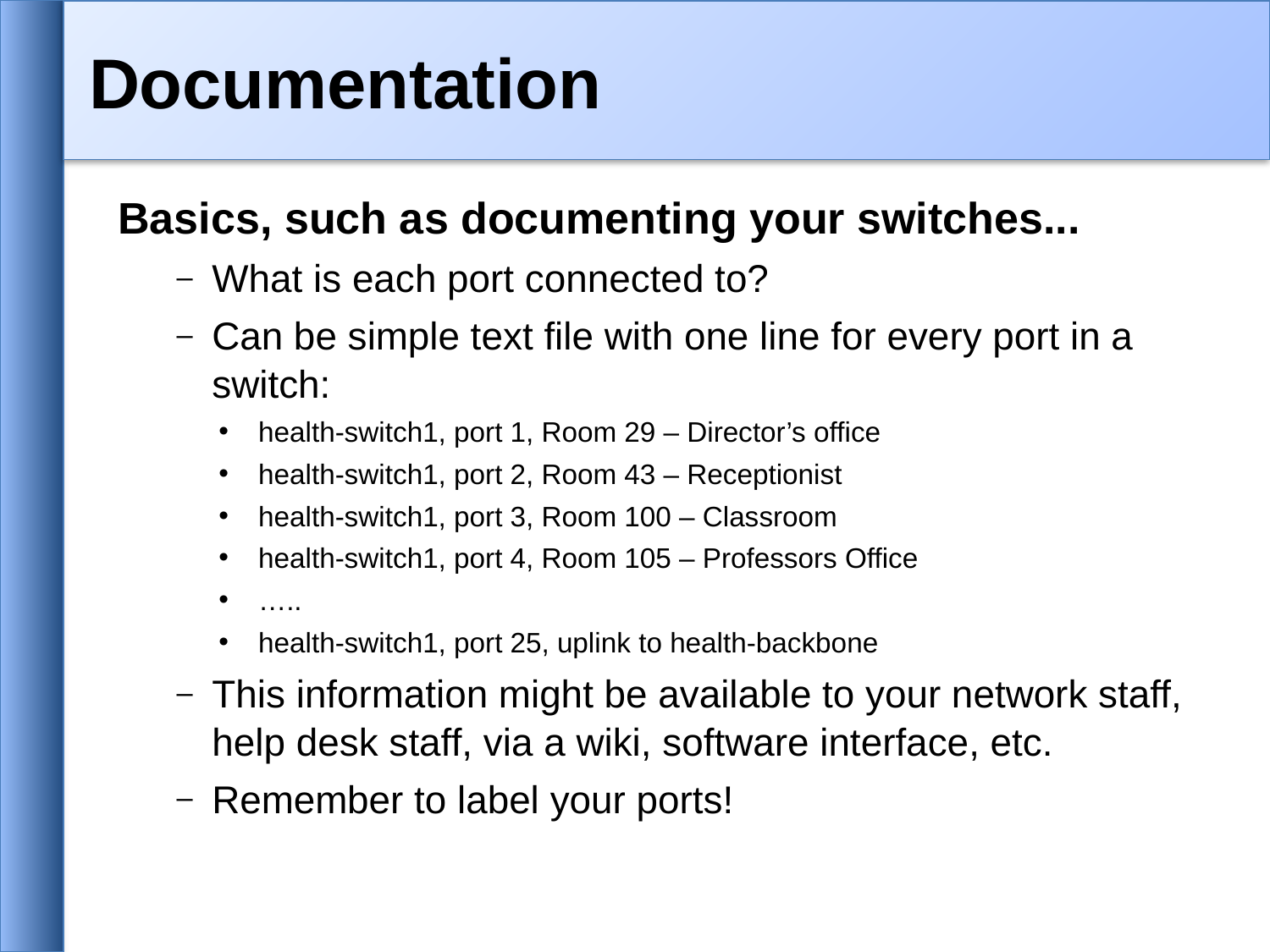

# Documentation
Basics, such as documenting your switches...
What is each port connected to?
Can be simple text file with one line for every port in a switch:
health-switch1, port 1, Room 29 – Director’s office
health-switch1, port 2, Room 43 – Receptionist
health-switch1, port 3, Room 100 – Classroom
health-switch1, port 4, Room 105 – Professors Office
…..
health-switch1, port 25, uplink to health-backbone
This information might be available to your network staff, help desk staff, via a wiki, software interface, etc.
Remember to label your ports!